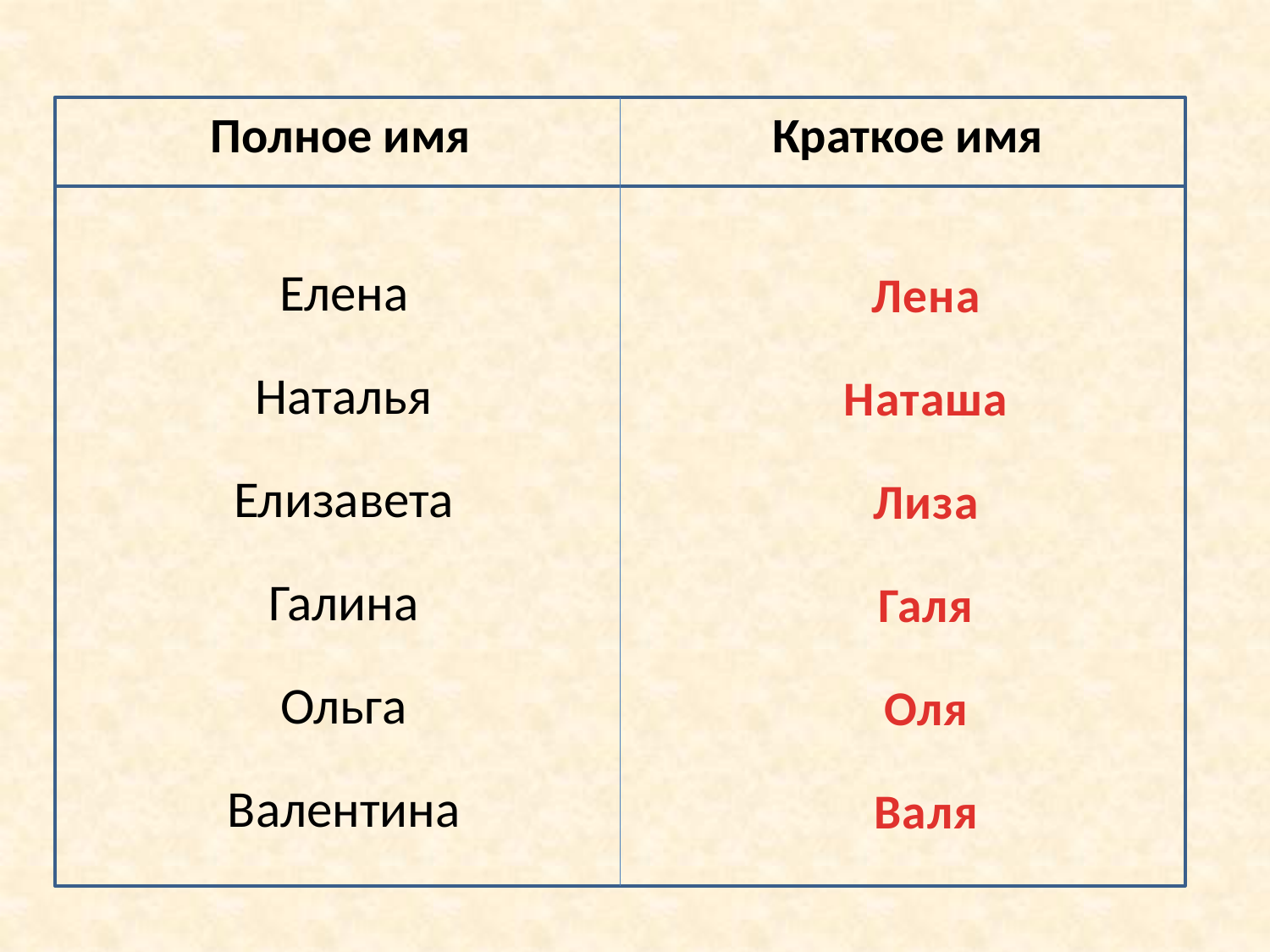

Полное имя

Краткое имя

Елена
Наталья
Елизавета
Галина
Ольга
Валентина

Лена
Наташа
Лиза
Галя
Оля
Валя